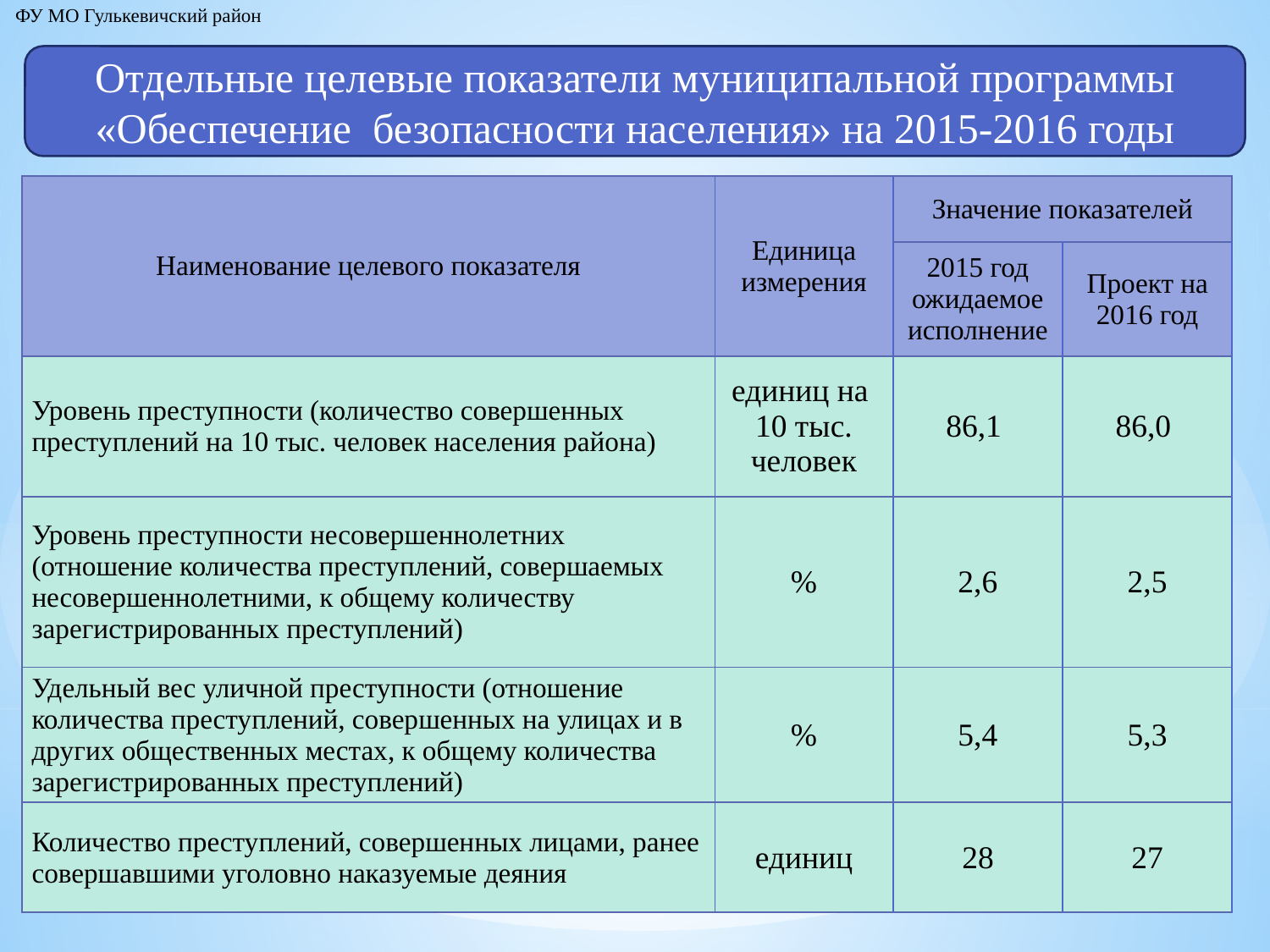

ФУ МО Гулькевичский район
Отдельные целевые показатели муниципальной программы «Обеспечение  безопасности населения» на 2015-2016 годы
| Наименование целевого показателя | Единица измерения | Значение показателей |  |
| --- | --- | --- | --- |
|  |  | 2015 год ожидаемое исполнение | Проект на 2016 год |
| Уровень преступности (количество совершенных преступлений на 10 тыс. человек населения района) | единиц на 10 тыс. человек | 86,1 | 86,0 |
| Уровень преступности несовершеннолетних (отношение количества преступлений, совершаемых несовершеннолетними, к общему количеству зарегистрированных преступлений) | % | 2,6 | 2,5 |
| Удельный вес уличной преступности (отношение количества преступлений, совершенных на улицах и в других общественных местах, к общему количества зарегистрированных преступлений) | % | 5,4 | 5,3 |
| Количество преступлений, совершенных лицами, ранее совершавшими уголовно наказуемые деяния | единиц | 28 | 27 |